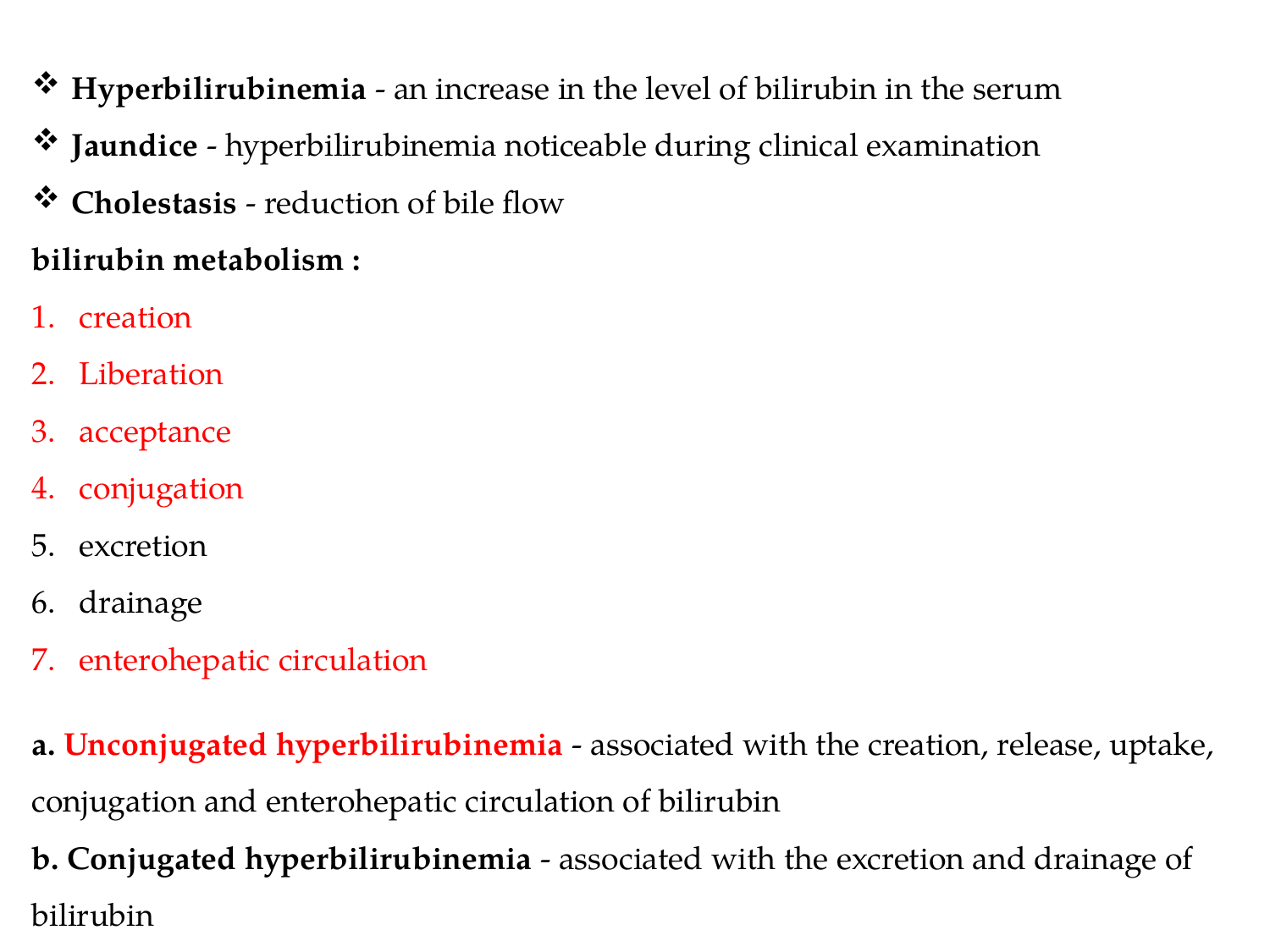

Hyperbilirubinemia - an increase in the level of bilirubin in the serum
Jaundice - hyperbilirubinemia noticeable during clinical examination
Cholestasis - reduction of bile flow
bilirubin metabolism :
creation
Liberation
acceptance
conjugation
excretion
drainage
enterohepatic circulation

a. Unconjugated hyperbilirubinemia - associated with the creation, release, uptake, conjugation and enterohepatic circulation of bilirubin
b. Conjugated hyperbilirubinemia - associated with the excretion and drainage of bilirubin